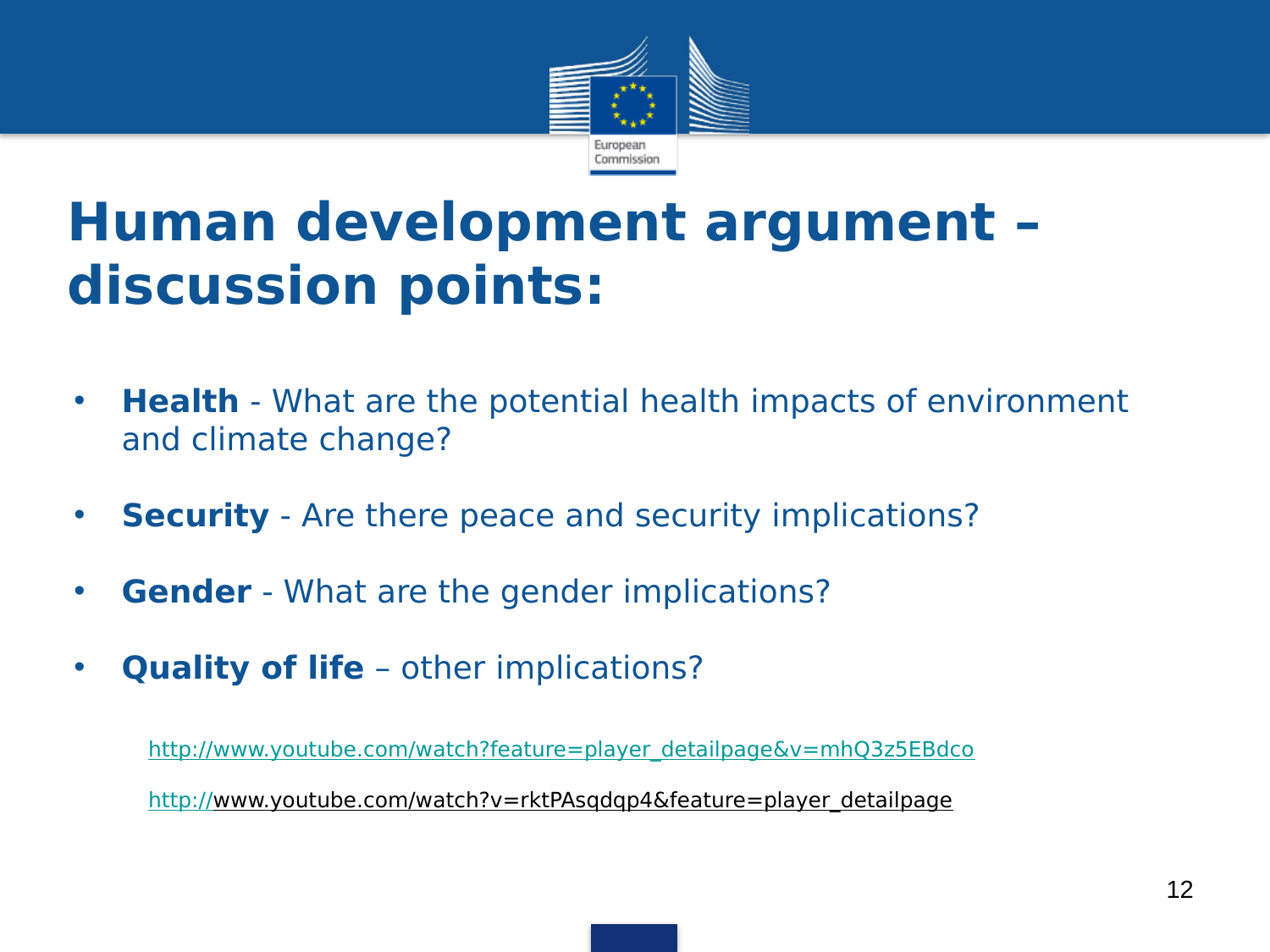

# Human development argument – discussion points:
Health - What are the potential health impacts of environment and climate change?

Security - Are there peace and security implications?

Gender - What are the gender implications?

Quality of life – other implications?
http://www.youtube.com/watch?feature=player_detailpage&v=mhQ3z5EBdco

http://www.youtube.com/watch?v=rktPAsqdqp4&feature=player_detailpage
12